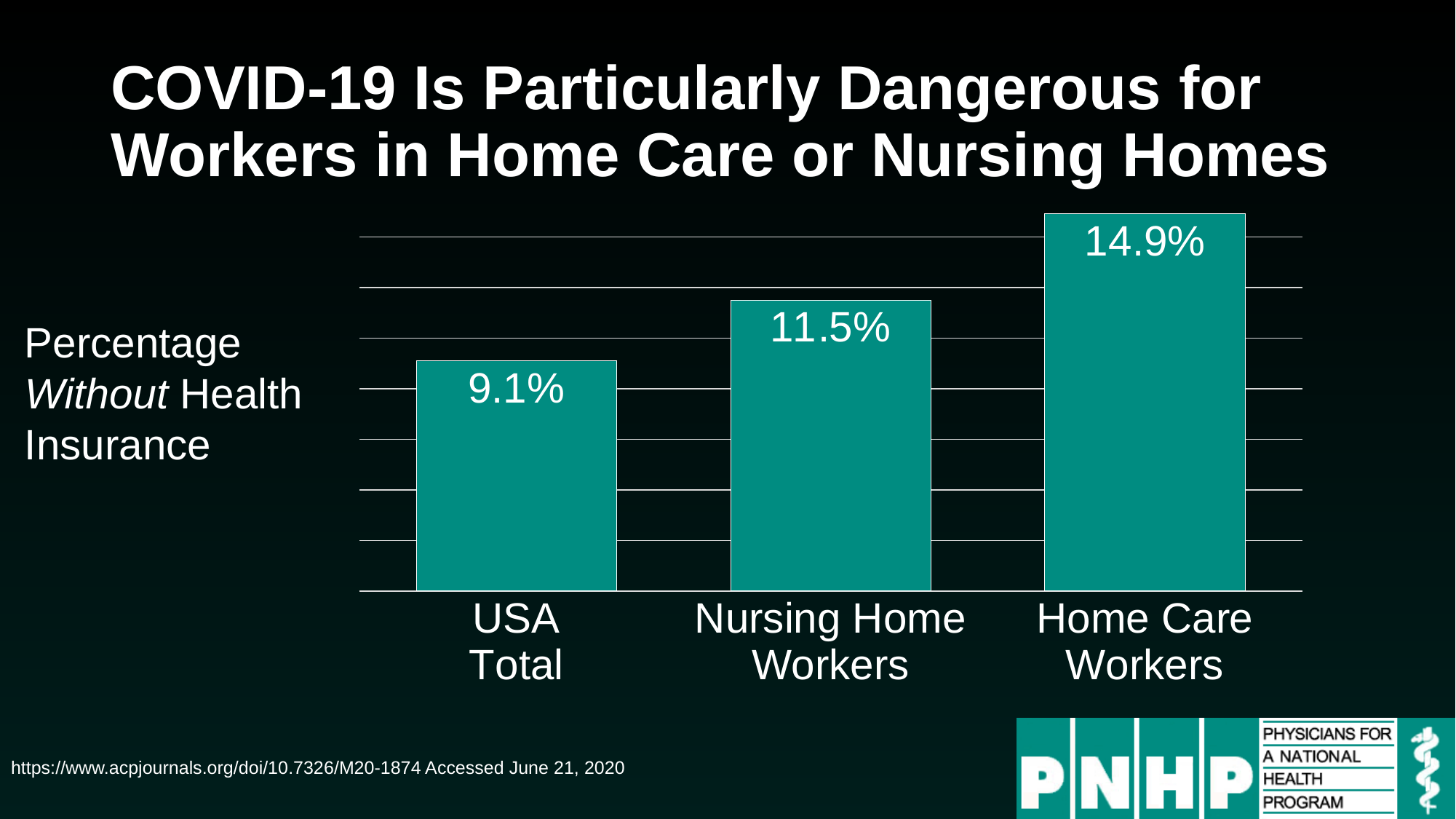

# COVID-19 Is Particularly Dangerous for Workers in Home Care or Nursing Homes

### Chart

| Category | Series 1 |
|---|---|
| USA
Total | 0.091 |
| Nursing Home
Workers | 0.115 |
| Home Care
Workers | 0.149 |
Percentage Without Health Insurance
https://www.acpjournals.org/doi/10.7326/M20-1874 Accessed June 21, 2020